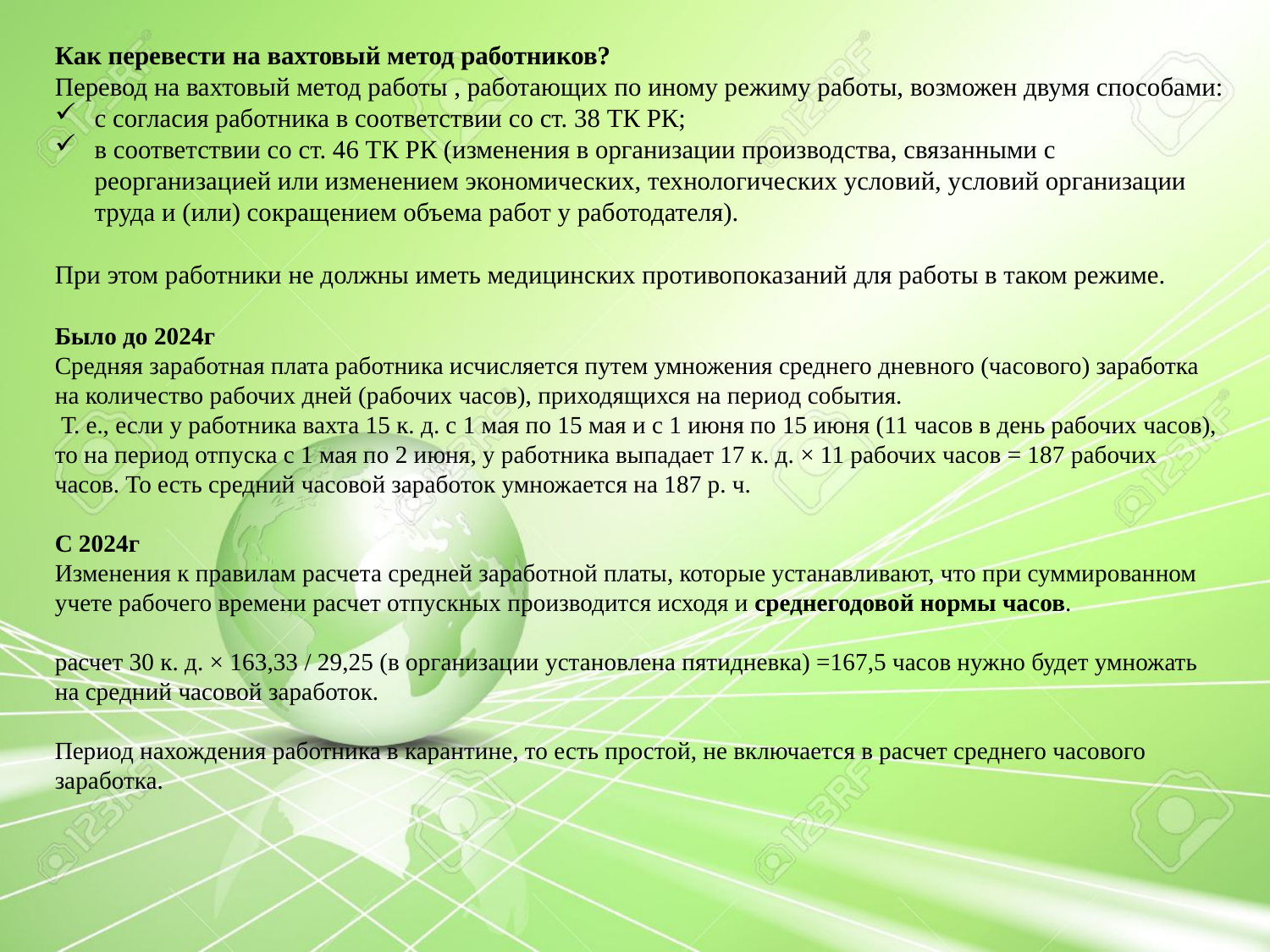

Как перевести на вахтовый метод работников?
Перевод на вахтовый метод работы , работающих по иному режиму работы, возможен двумя способами:
с согласия работника в соответствии со ст. 38 ТК РК;
в соответствии со ст. 46 ТК РК (изменения в организации производства, связанными с реорганизацией или изменением экономических, технологических условий, условий организации труда и (или) сокращением объема работ у работодателя).

При этом работники не должны иметь медицинских противопоказаний для работы в таком режиме.

Было до 2024г
Средняя заработная плата работника исчисляется путем умножения среднего дневного (часового) заработка на количество рабочих дней (рабочих часов), приходящихся на период события.
 Т. е., если у работника вахта 15 к. д. с 1 мая по 15 мая и с 1 июня по 15 июня (11 часов в день рабочих часов), то на период отпуска с 1 мая по 2 июня, у работника выпадает 17 к. д. × 11 рабочих часов = 187 рабочих часов. То есть средний часовой заработок умножается на 187 р. ч.

С 2024г
Изменения к правилам расчета средней заработной платы, которые устанавливают, что при суммированном учете рабочего времени расчет отпускных производится исходя и среднегодовой нормы часов.

расчет 30 к. д. × 163,33 / 29,25 (в организации установлена пятидневка) =167,5 часов нужно будет умножать на средний часовой заработок.

Период нахождения работника в карантине, то есть простой, не включается в расчет среднего часового заработка.